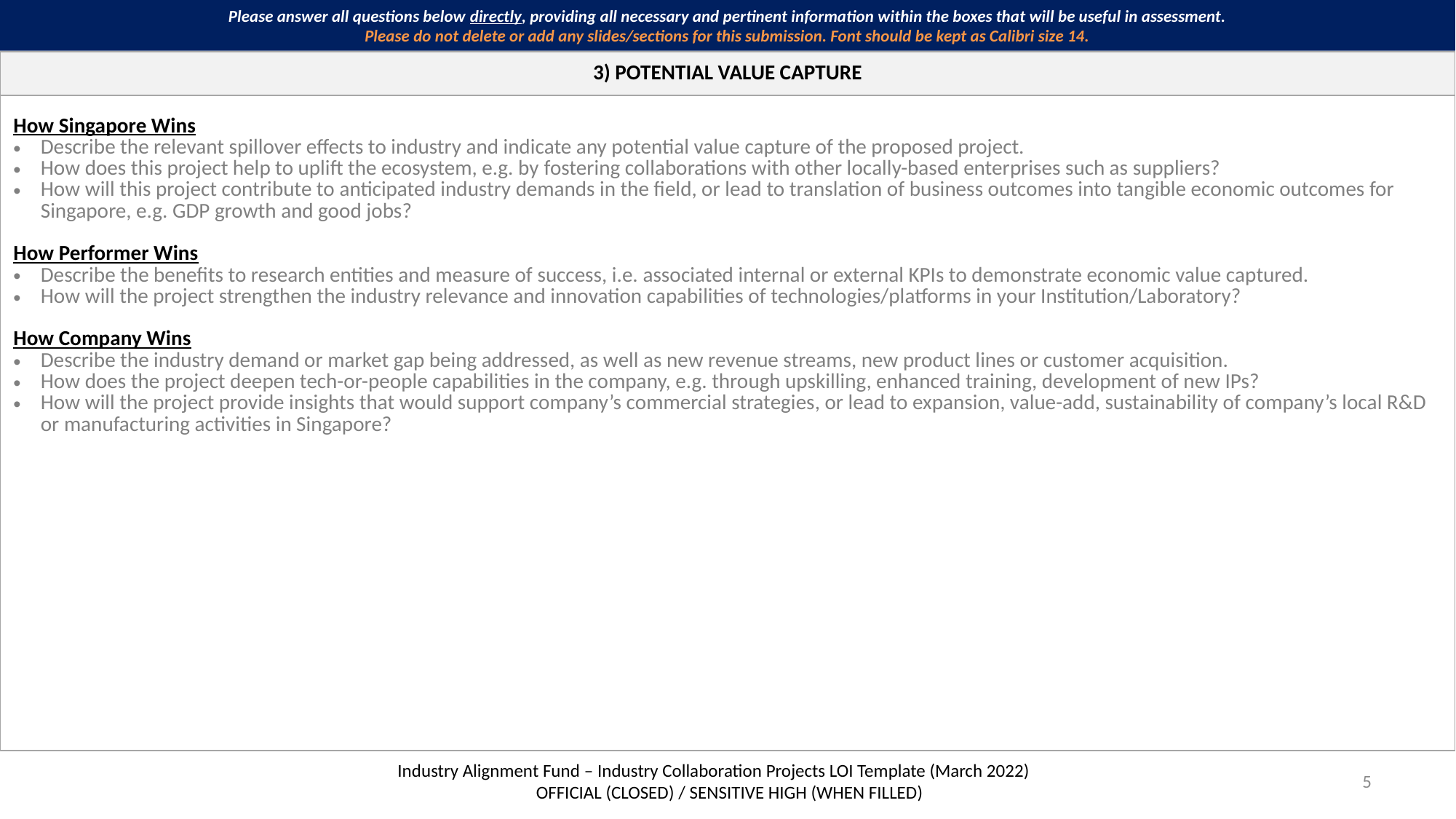

Please answer all questions below directly, providing all necessary and pertinent information within the boxes that will be useful in assessment.
Please do not delete or add any slides/sections for this submission. Font should be kept as Calibri size 14.
| 3) POTENTIAL VALUE CAPTURE |
| --- |
| How Singapore Wins Describe the relevant spillover effects to industry and indicate any potential value capture of the proposed project. How does this project help to uplift the ecosystem, e.g. by fostering collaborations with other locally-based enterprises such as suppliers? How will this project contribute to anticipated industry demands in the field, or lead to translation of business outcomes into tangible economic outcomes for Singapore, e.g. GDP growth and good jobs?   How Performer Wins Describe the benefits to research entities and measure of success, i.e. associated internal or external KPIs to demonstrate economic value captured. How will the project strengthen the industry relevance and innovation capabilities of technologies/platforms in your Institution/Laboratory? How Company Wins Describe the industry demand or market gap being addressed, as well as new revenue streams, new product lines or customer acquisition. How does the project deepen tech-or-people capabilities in the company, e.g. through upskilling, enhanced training, development of new IPs? How will the project provide insights that would support company’s commercial strategies, or lead to expansion, value-add, sustainability of company’s local R&D or manufacturing activities in Singapore? |
5
Industry Alignment Fund – Industry Collaboration Projects LOI Template (March 2022)
 OFFICIAL (CLOSED) / SENSITIVE HIGH (WHEN FILLED)